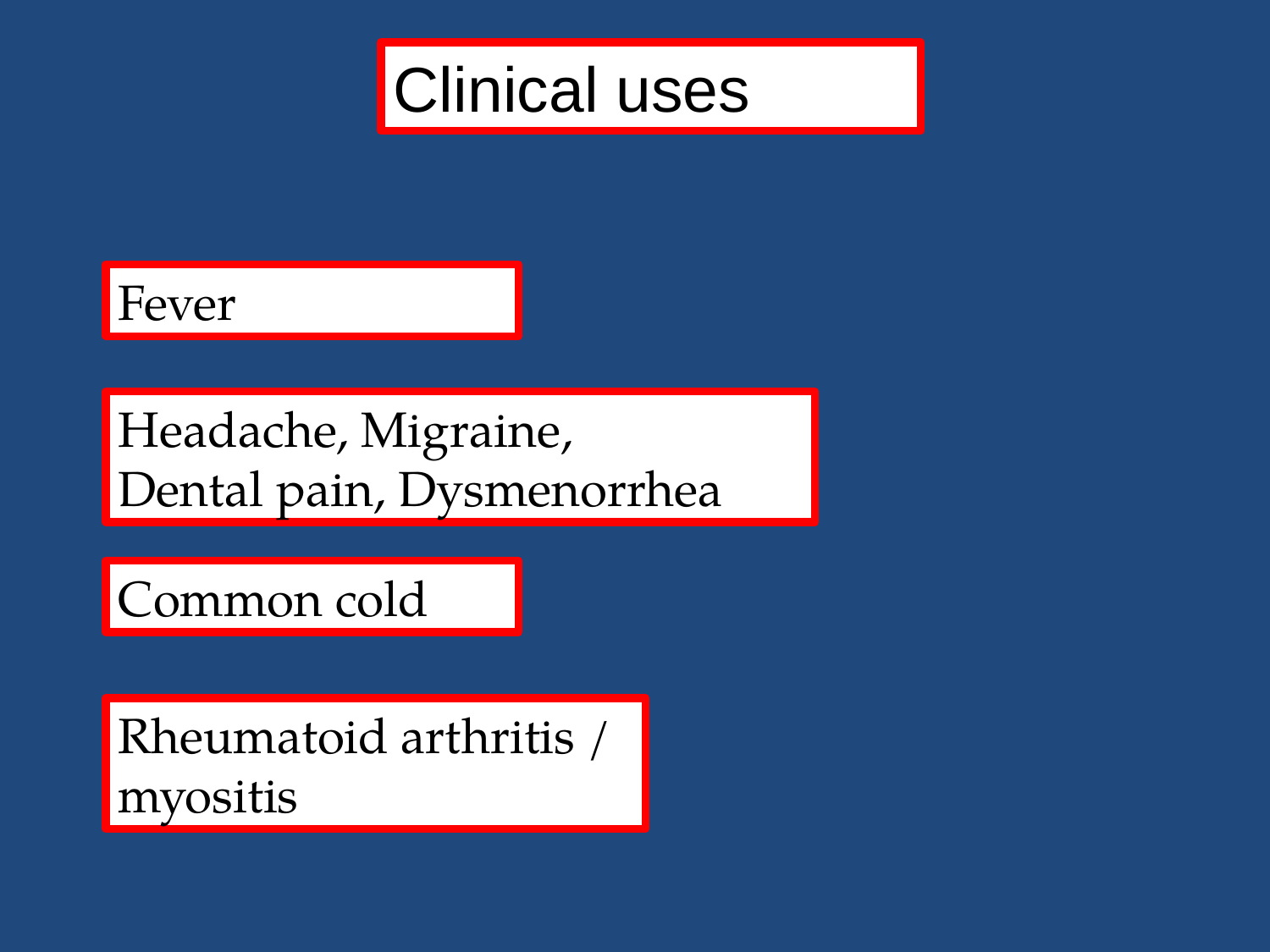

Clinical uses
Fever
Headache, Migraine,
Dental pain, Dysmenorrhea
Common cold
Rheumatoid arthritis / myositis